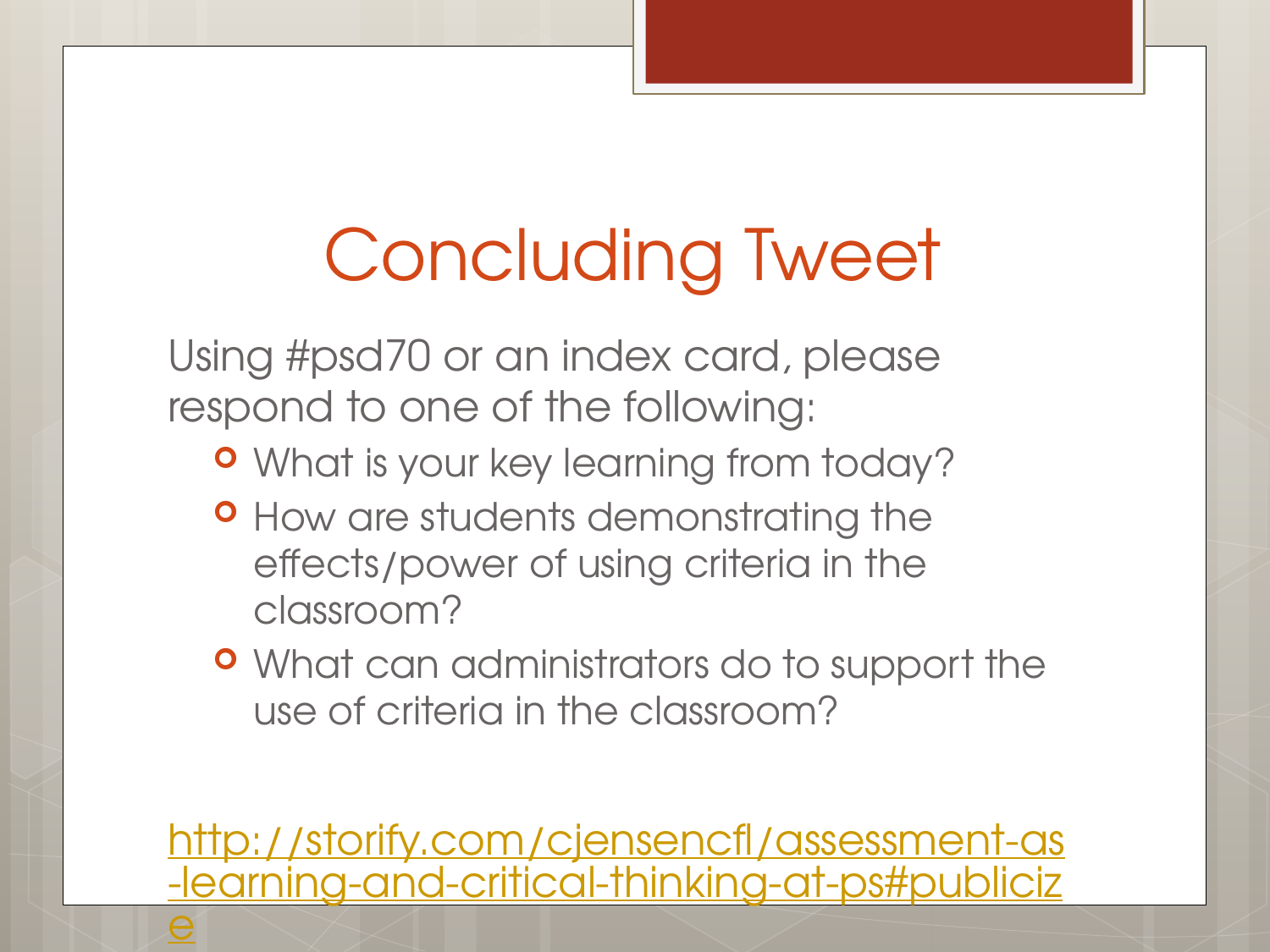

# Concluding Tweet
Using #psd70 or an index card, please respond to one of the following:
What is your key learning from today?
How are students demonstrating the effects/power of using criteria in the classroom?
What can administrators do to support the use of criteria in the classroom?

http://storify.com/cjensencfl/assessment-as-learning-and-critical-thinking-at-ps#publicize